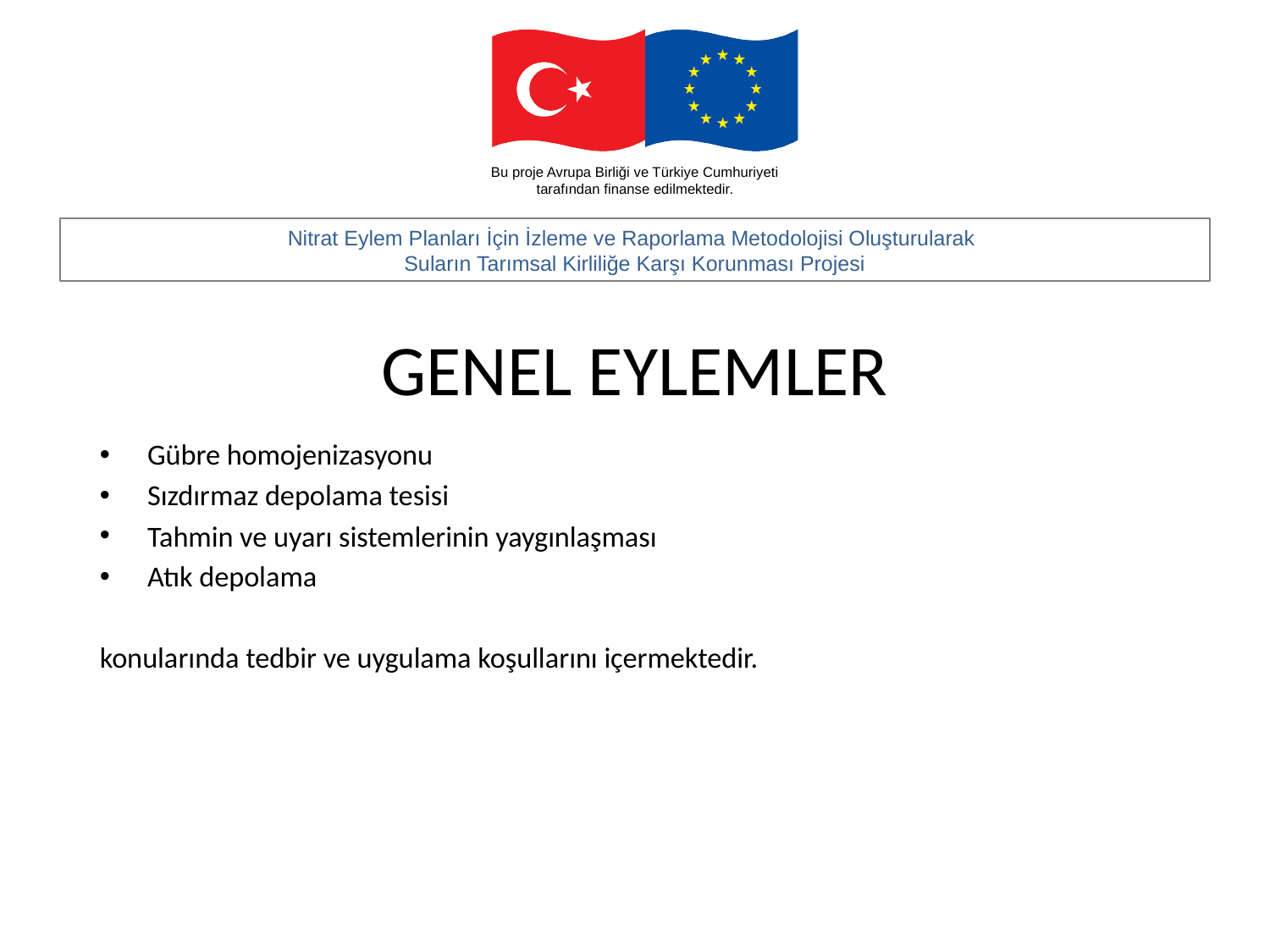

# GENEL EYLEMLER
Gübre homojenizasyonu
Sızdırmaz depolama tesisi
Tahmin ve uyarı sistemlerinin yaygınlaşması
Atık depolama

konularında tedbir ve uygulama koşullarını içermektedir.